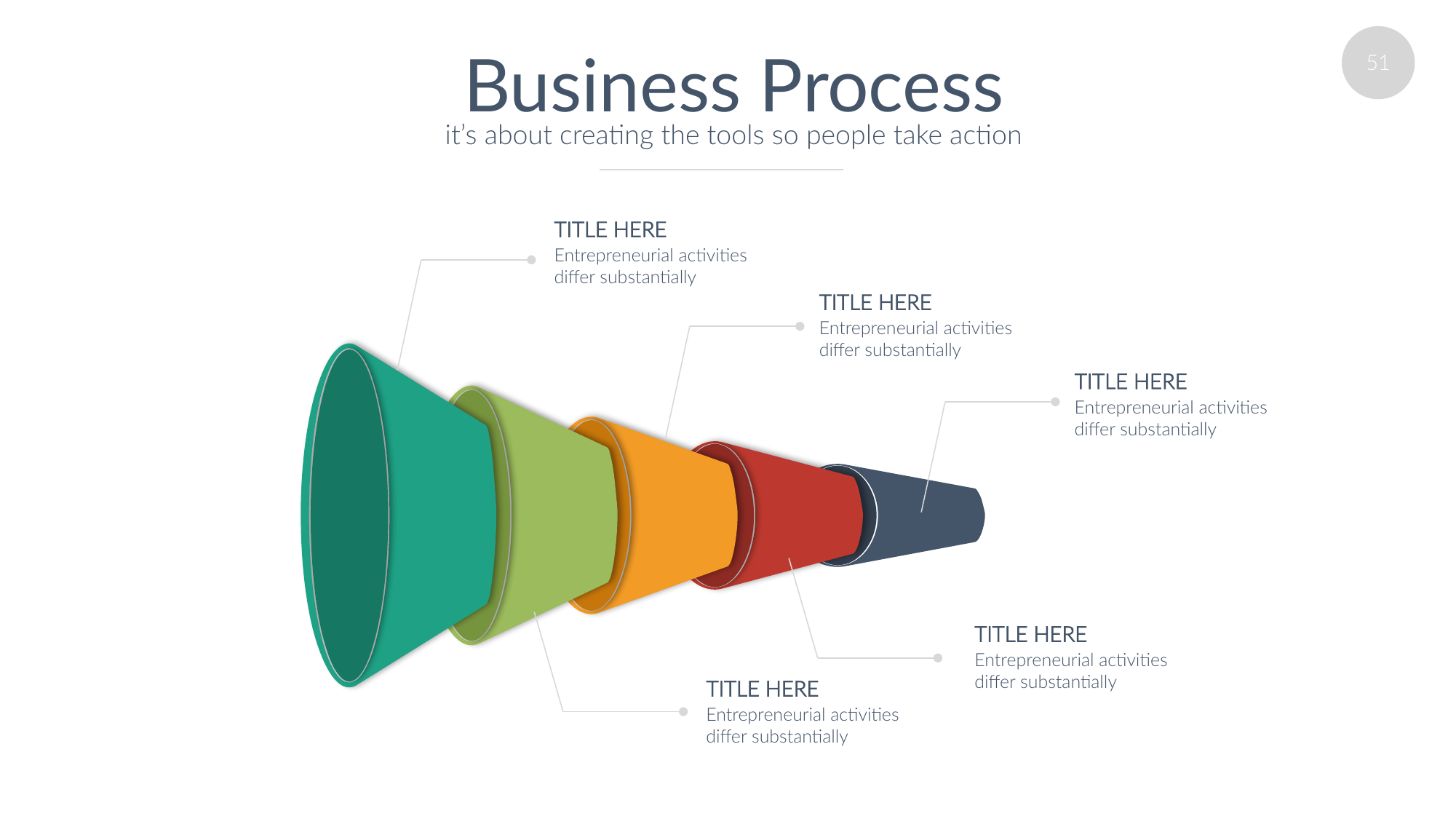

# Business Process
it’s about creating the tools so people take action

TITLE HERE
Entrepreneurial activities differ substantially
TITLE HERE
Entrepreneurial activities differ substantially

TITLE HERE
Entrepreneurial activities differ substantially
TITLE HERE
Entrepreneurial activities differ substantially
TITLE HERE
Entrepreneurial activities differ substantially